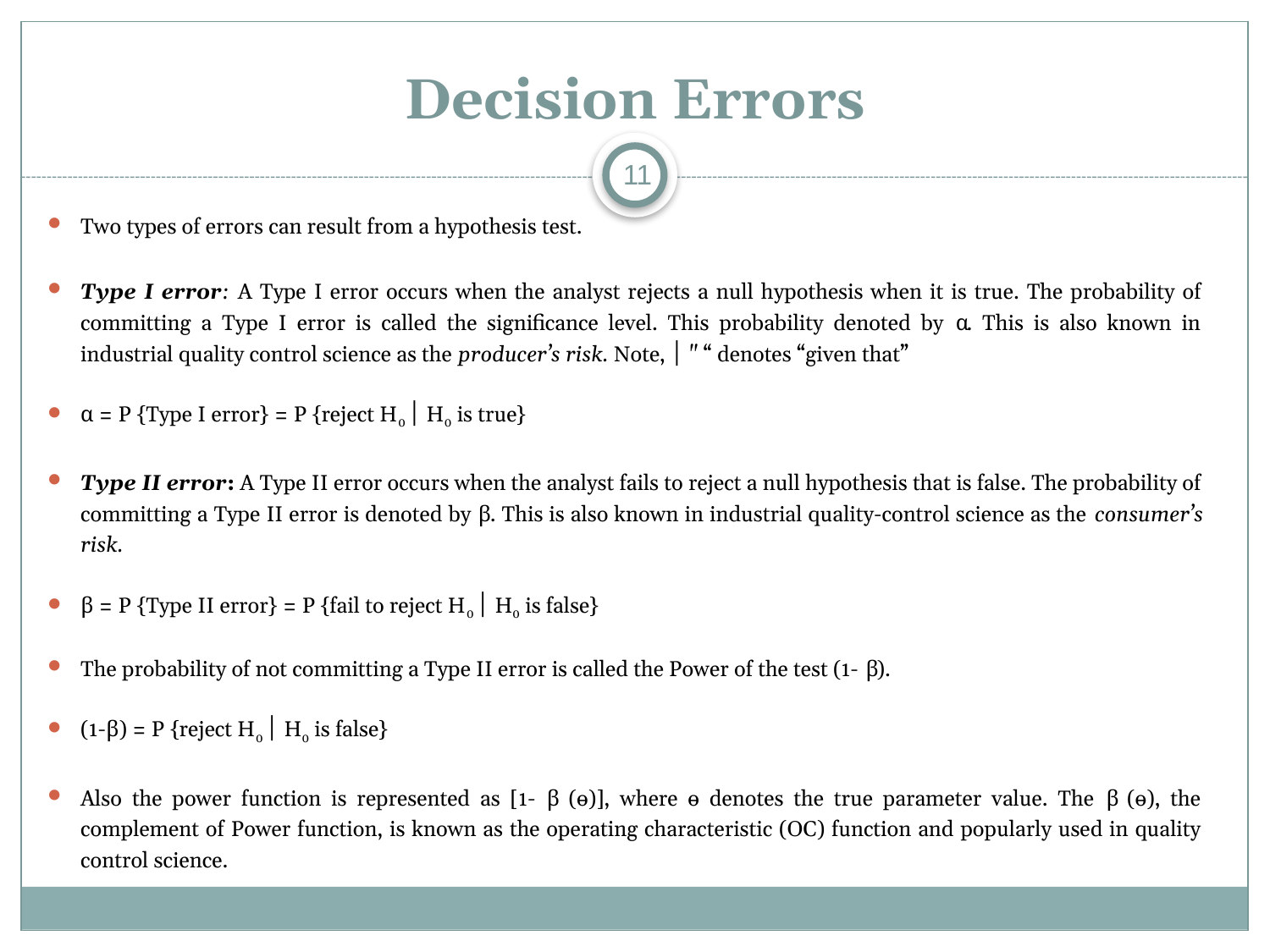

# Decision Errors
11
Two types of errors can result from a hypothesis test.

Type I error: A Type I error occurs when the analyst rejects a null hypothesis when it is true. The probability of committing a Type I error is called the significance level. This probability denoted by α. This is also known in industrial quality control science as the producer’s risk. Note, ׀ " “ denotes “given that”

α = P {Type I error} = P {reject H0 ׀ H0 is true}

Type II error: A Type II error occurs when the analyst fails to reject a null hypothesis that is false. The probability of committing a Type II error is denoted by β. This is also known in industrial quality-control science as the consumer’s risk.

β = P {Type II error} = P {fail to reject H0 ׀ H0 is false}

The probability of not committing a Type II error is called the Power of the test (1- β).

(1-β) = P {reject H0 ׀ H0 is false}

Also the power function is represented as [1- β (ɵ)], where ɵ denotes the true parameter value. The β (ɵ), the complement of Power function, is known as the operating characteristic (OC) function and popularly used in quality control science.